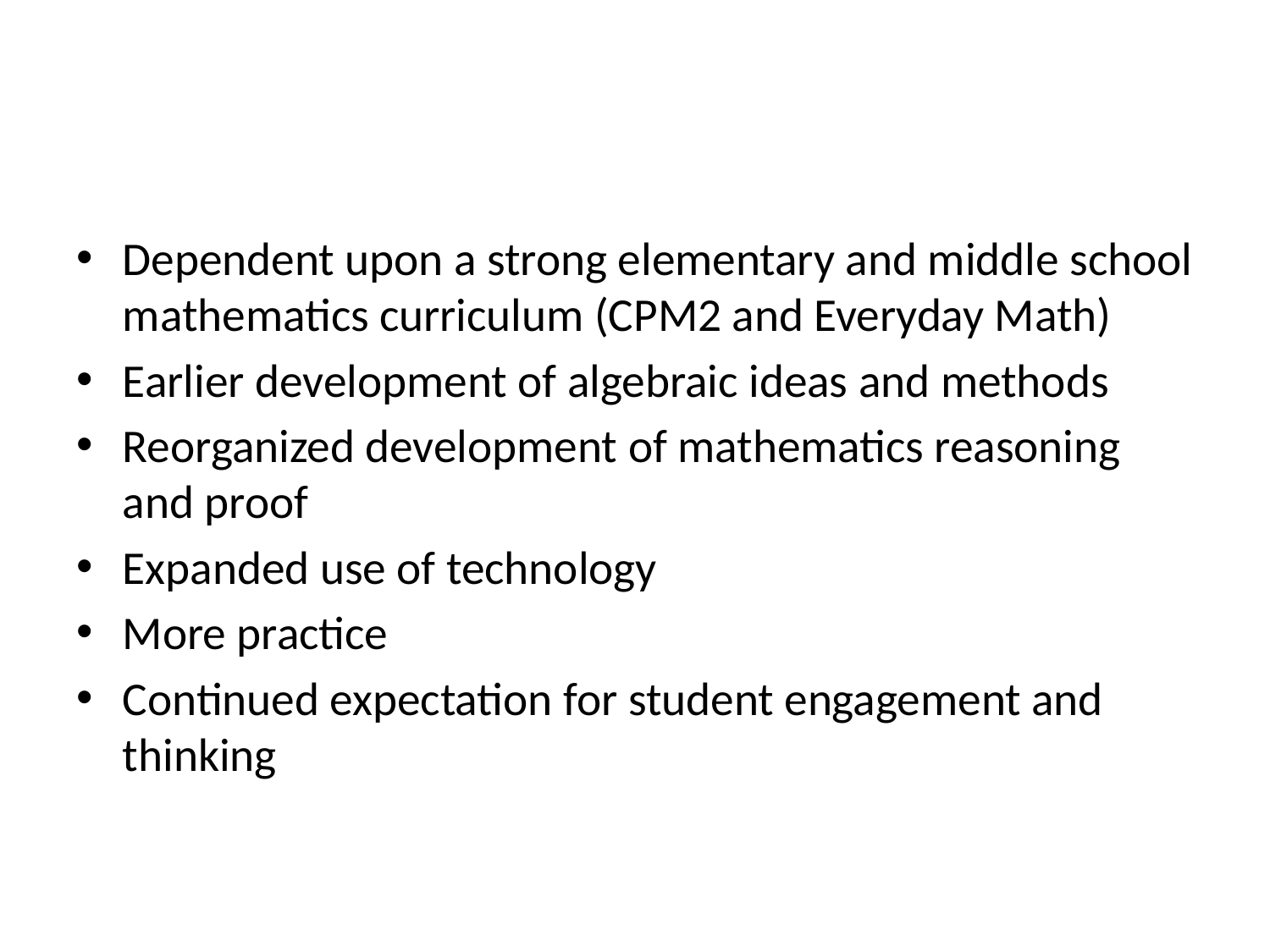

#
Dependent upon a strong elementary and middle school mathematics curriculum (CPM2 and Everyday Math)
Earlier development of algebraic ideas and methods
Reorganized development of mathematics reasoning and proof
Expanded use of technology
More practice
Continued expectation for student engagement and thinking